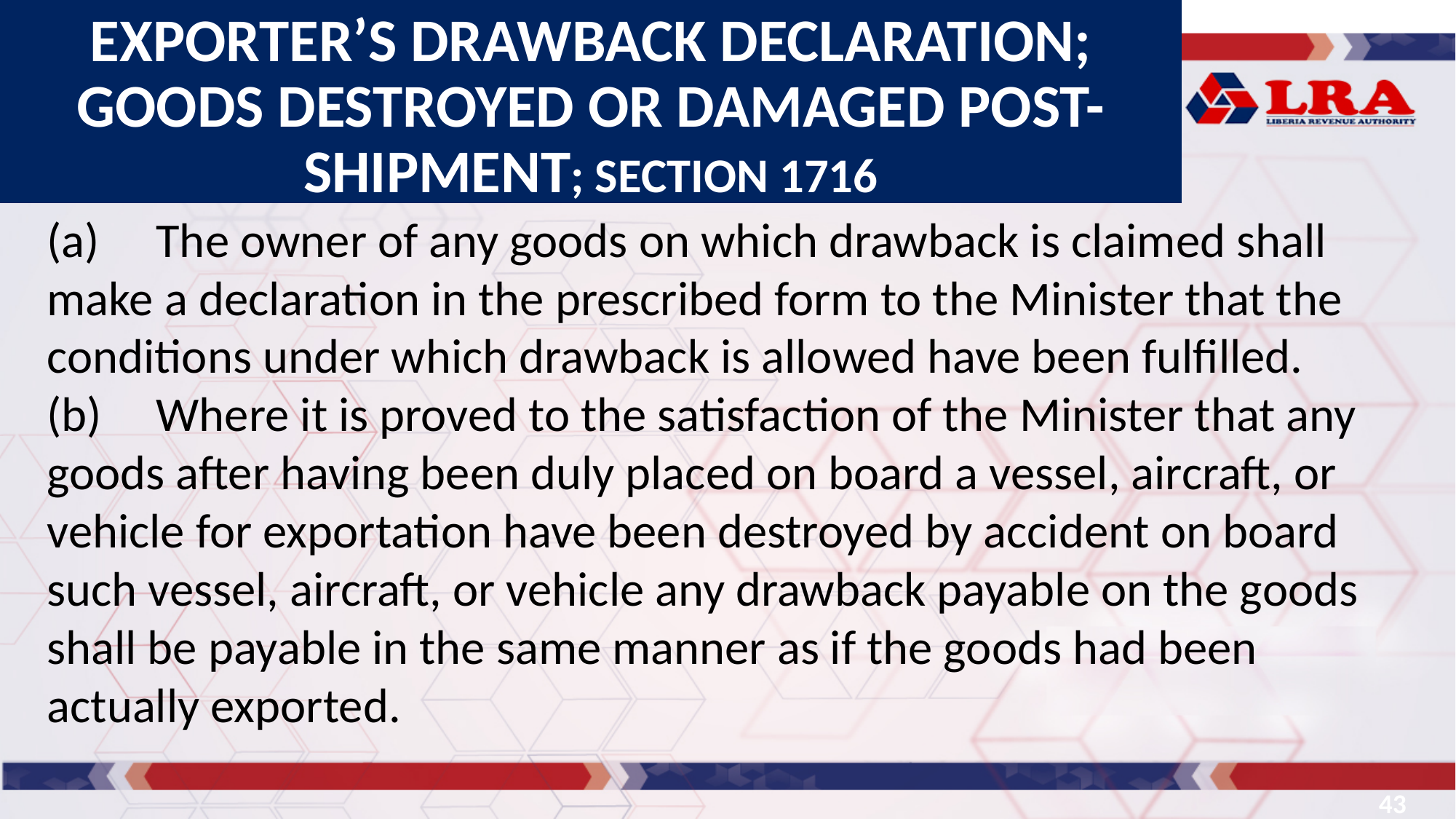

EXPORTER’S DRAWBACK DECLARATION; GOODS DESTROYED OR DAMAGED POST-SHIPMENT; SECTION 1716

(a)	The owner of any goods on which drawback is claimed shall make a declaration in the prescribed form to the Minister that the conditions under which drawback is allowed have been fulfilled.
(b)	Where it is proved to the satisfaction of the Minister that any goods after having been duly placed on board a vessel, aircraft, or vehicle for exportation have been destroyed by accident on board such vessel, aircraft, or vehicle any drawback payable on the goods shall be payable in the same manner as if the goods had been actually exported.
43